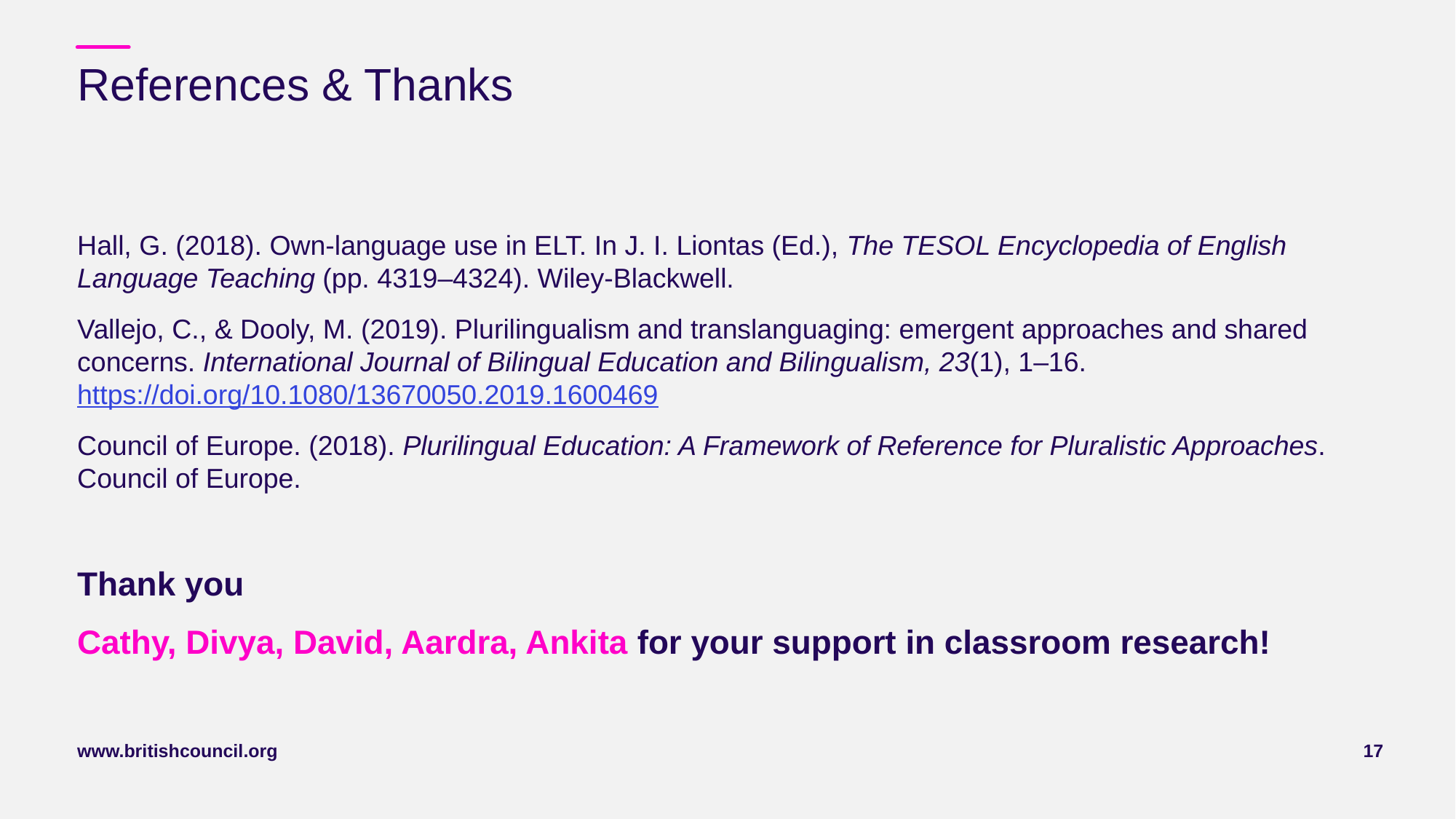

# References & Thanks

Hall, G. (2018). Own-language use in ELT. In J. I. Liontas (Ed.), The TESOL Encyclopedia of English Language Teaching (pp. 4319–4324). Wiley-Blackwell.
Vallejo, C., & Dooly, M. (2019). Plurilingualism and translanguaging: emergent approaches and shared concerns. International Journal of Bilingual Education and Bilingualism, 23(1), 1–16. https://doi.org/10.1080/13670050.2019.1600469
Council of Europe. (2018). Plurilingual Education: A Framework of Reference for Pluralistic Approaches. Council of Europe.

Thank you
Cathy, Divya, David, Aardra, Ankita for your support in classroom research!
17